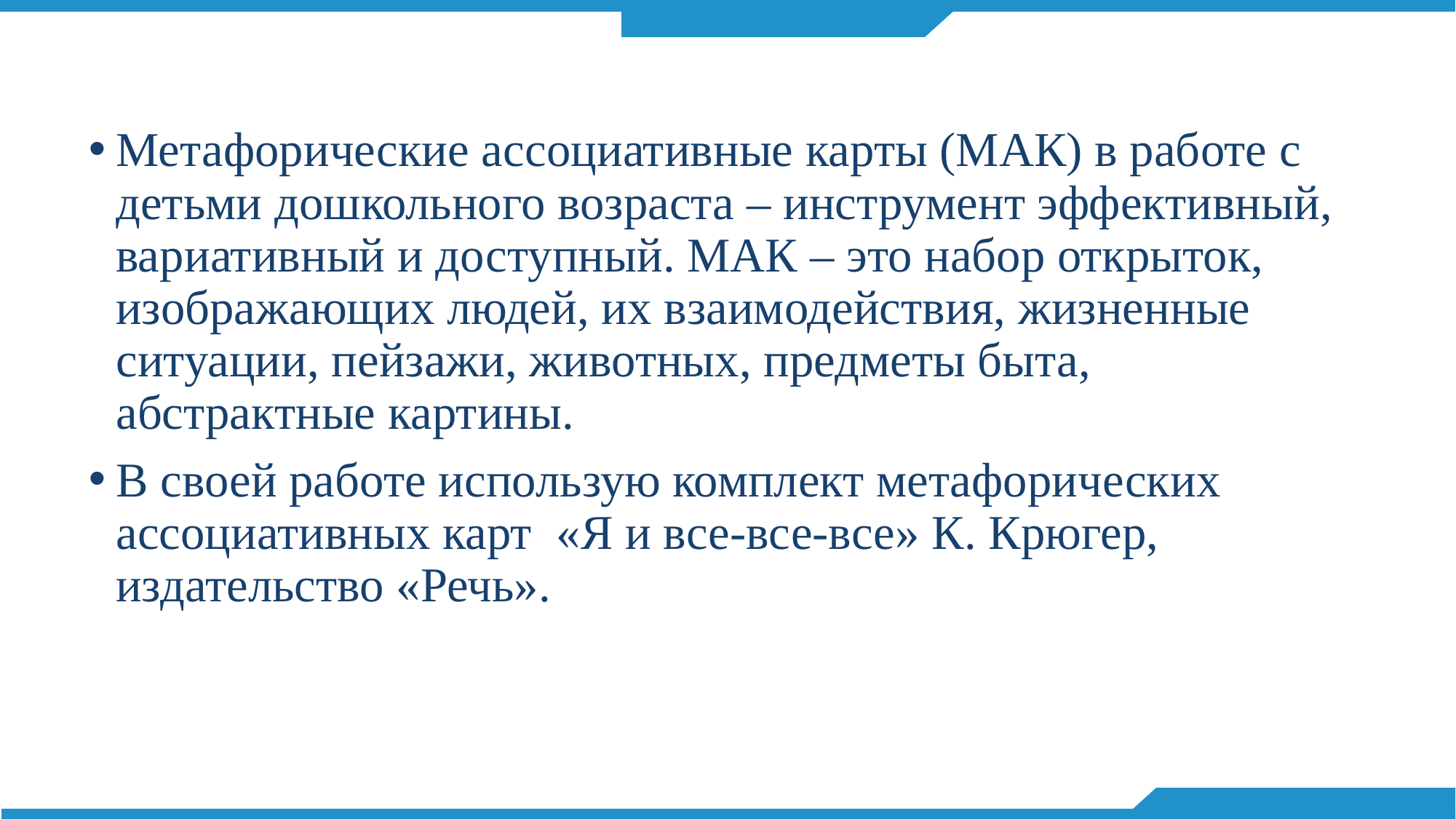

Метафорические ассоциативные карты (МАК) в работе с детьми дошкольного возраста – инструмент эффективный, вариативный и доступный. МАК – это набор открыток, изображающих людей, их взаимодействия, жизненные ситуации, пейзажи, животных, предметы быта, абстрактные картины.
В своей работе использую комплект метафорических ассоциативных карт  «Я и все-все-все» К. Крюгер, издательство «Речь».